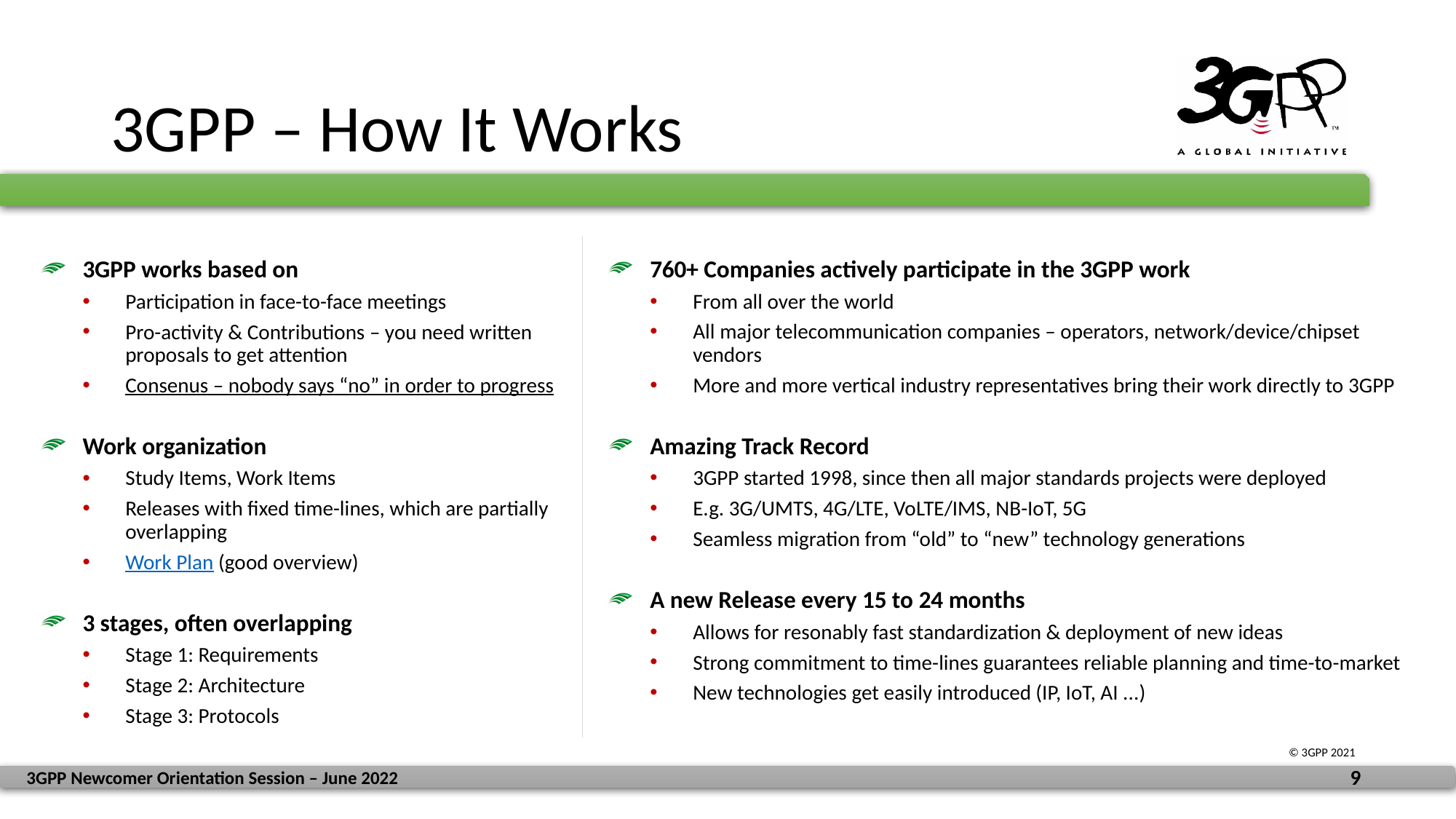

# 3GPP – How It Works
3GPP works based on
Participation in face-to-face meetings
Pro-activity & Contributions – you need written proposals to get attention
Consenus – nobody says “no” in order to progress
Work organization
Study Items, Work Items
Releases with fixed time-lines, which are partially overlapping
Work Plan (good overview)
3 stages, often overlapping
Stage 1: Requirements
Stage 2: Architecture
Stage 3: Protocols
760+ Companies actively participate in the 3GPP work
From all over the world
All major telecommunication companies – operators, network/device/chipset vendors
More and more vertical industry representatives bring their work directly to 3GPP
Amazing Track Record
3GPP started 1998, since then all major standards projects were deployed
E.g. 3G/UMTS, 4G/LTE, VoLTE/IMS, NB-IoT, 5G
Seamless migration from “old” to “new” technology generations
A new Release every 15 to 24 months
Allows for resonably fast standardization & deployment of new ideas
Strong commitment to time-lines guarantees reliable planning and time-to-market
New technologies get easily introduced (IP, IoT, AI ...)